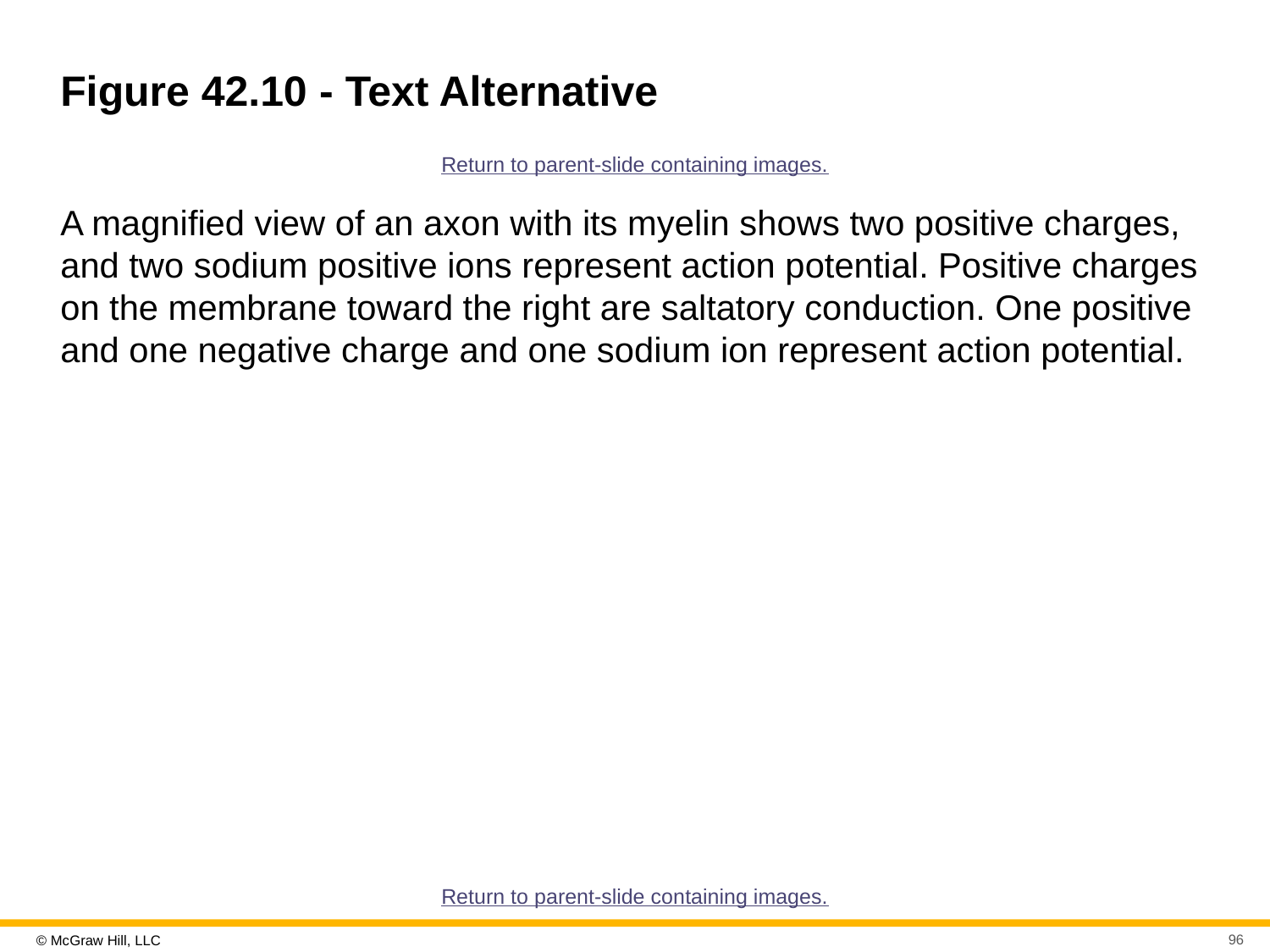

# Figure 42.10 - Text Alternative
Return to parent-slide containing images.
A magnified view of an axon with its myelin shows two positive charges, and two sodium positive ions represent action potential. Positive charges on the membrane toward the right are saltatory conduction. One positive and one negative charge and one sodium ion represent action potential.
Return to parent-slide containing images.
96